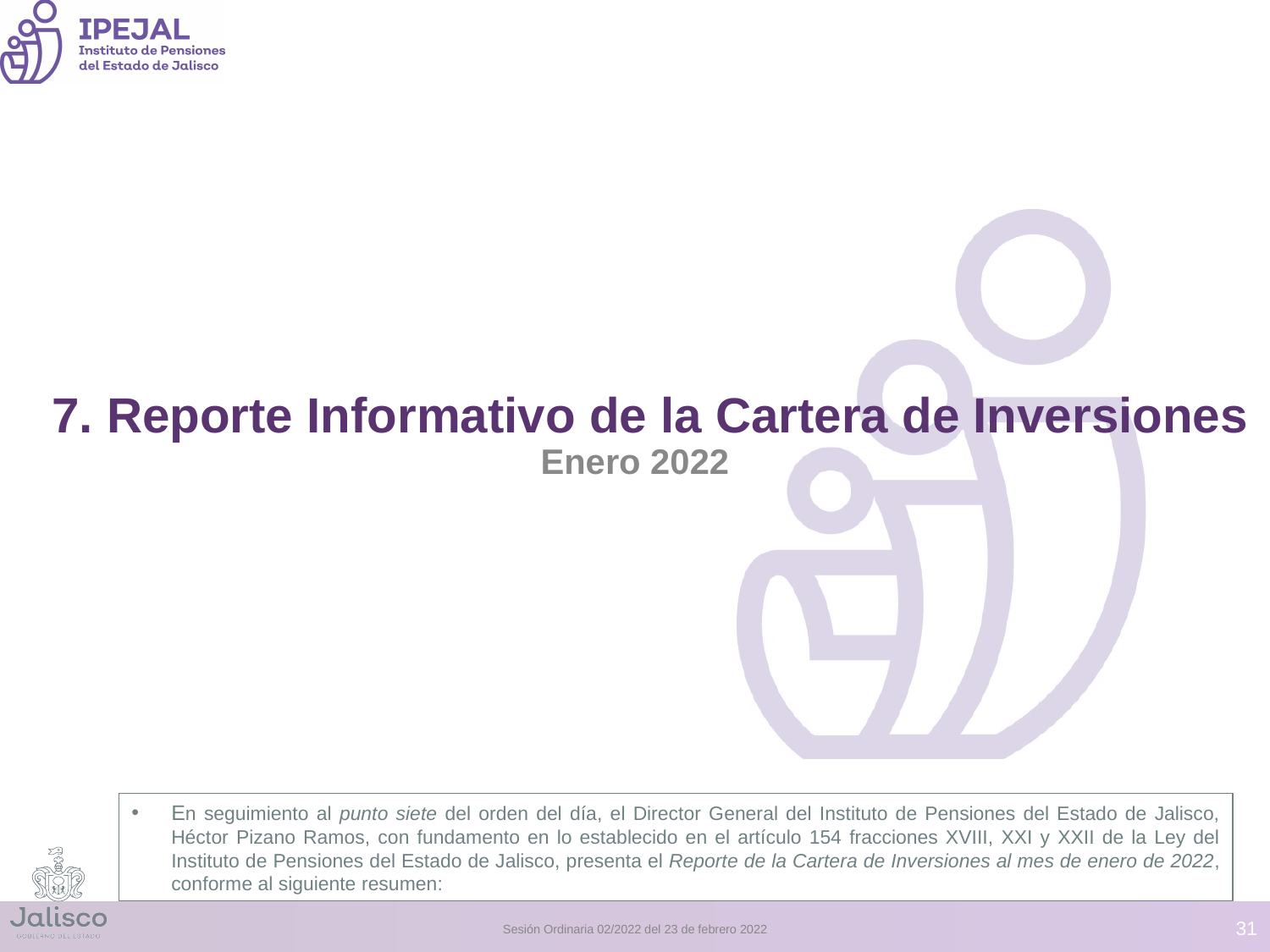

# 7. Reporte Informativo de la Cartera de Inversiones
Enero 2022
En seguimiento al punto siete del orden del día, el Director General del Instituto de Pensiones del Estado de Jalisco, Héctor Pizano Ramos, con fundamento en lo establecido en el artículo 154 fracciones XVIII, XXI y XXII de la Ley del Instituto de Pensiones del Estado de Jalisco, presenta el Reporte de la Cartera de Inversiones al mes de enero de 2022, conforme al siguiente resumen:
31
Sesión Ordinaria 02/2022 del 23 de febrero 2022